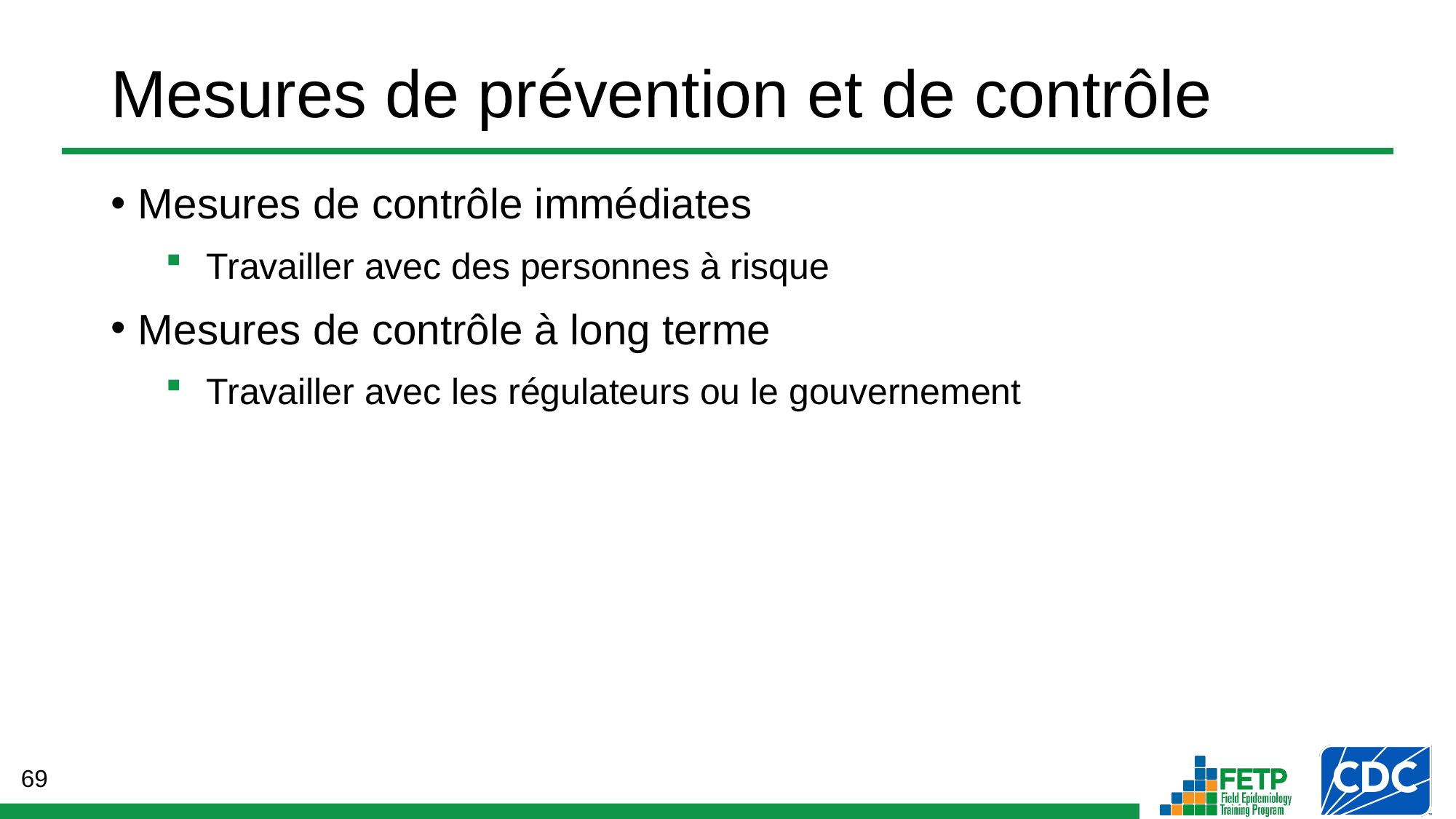

Mesures de prévention et de contrôle
Mesures de contrôle immédiates
Travailler avec des personnes à risque
Mesures de contrôle à long terme
Travailler avec les régulateurs ou le gouvernement